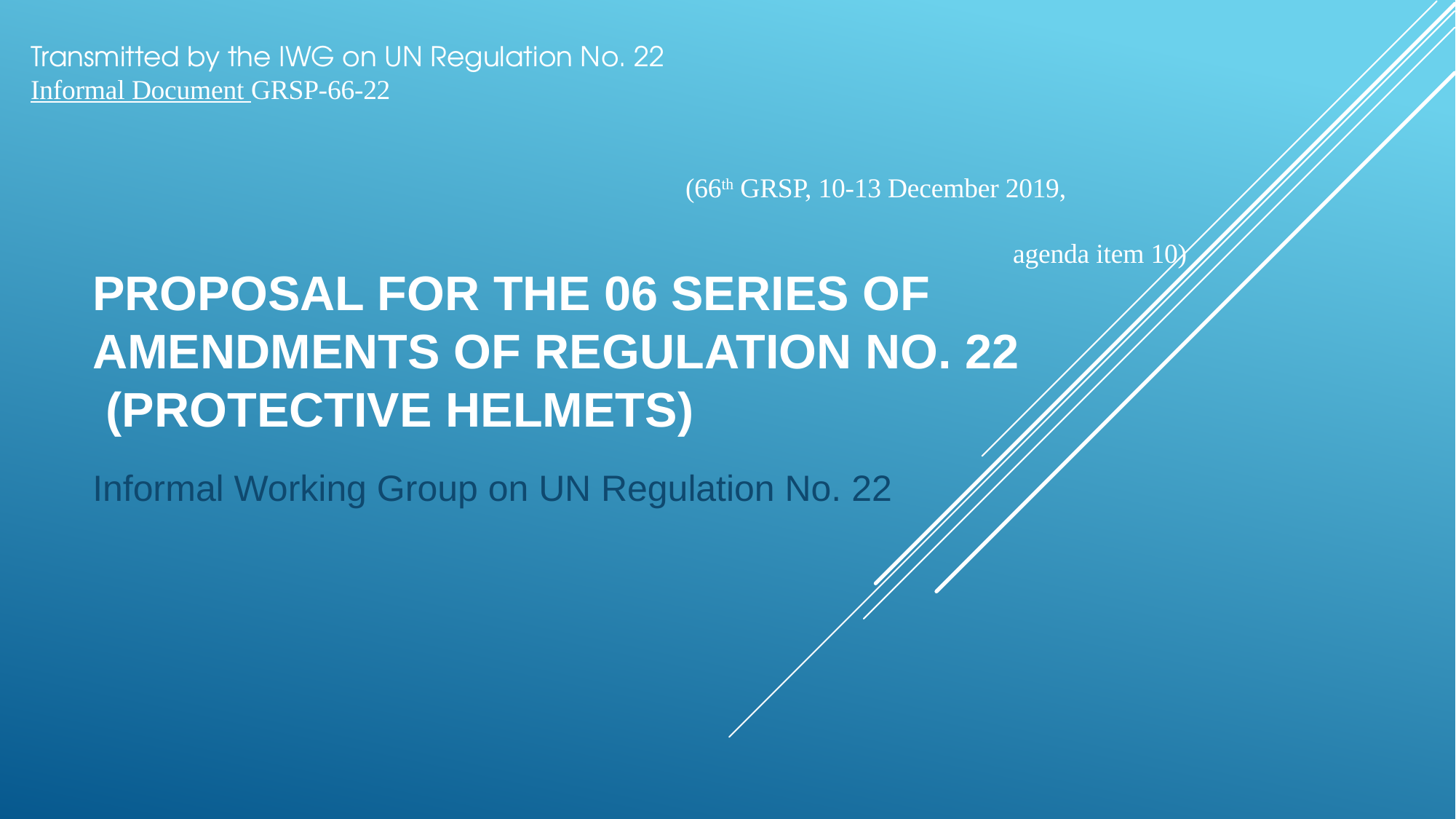

Transmitted by the IWG on UN Regulation No. 22							Informal Document GRSP-66-22
																		(66th GRSP, 10-13 December 2019,
																					agenda item 10)
# Proposal for the 06 series of amendments of Regulation No. 22 (Protective helmets)
Informal Working Group on UN Regulation No. 22